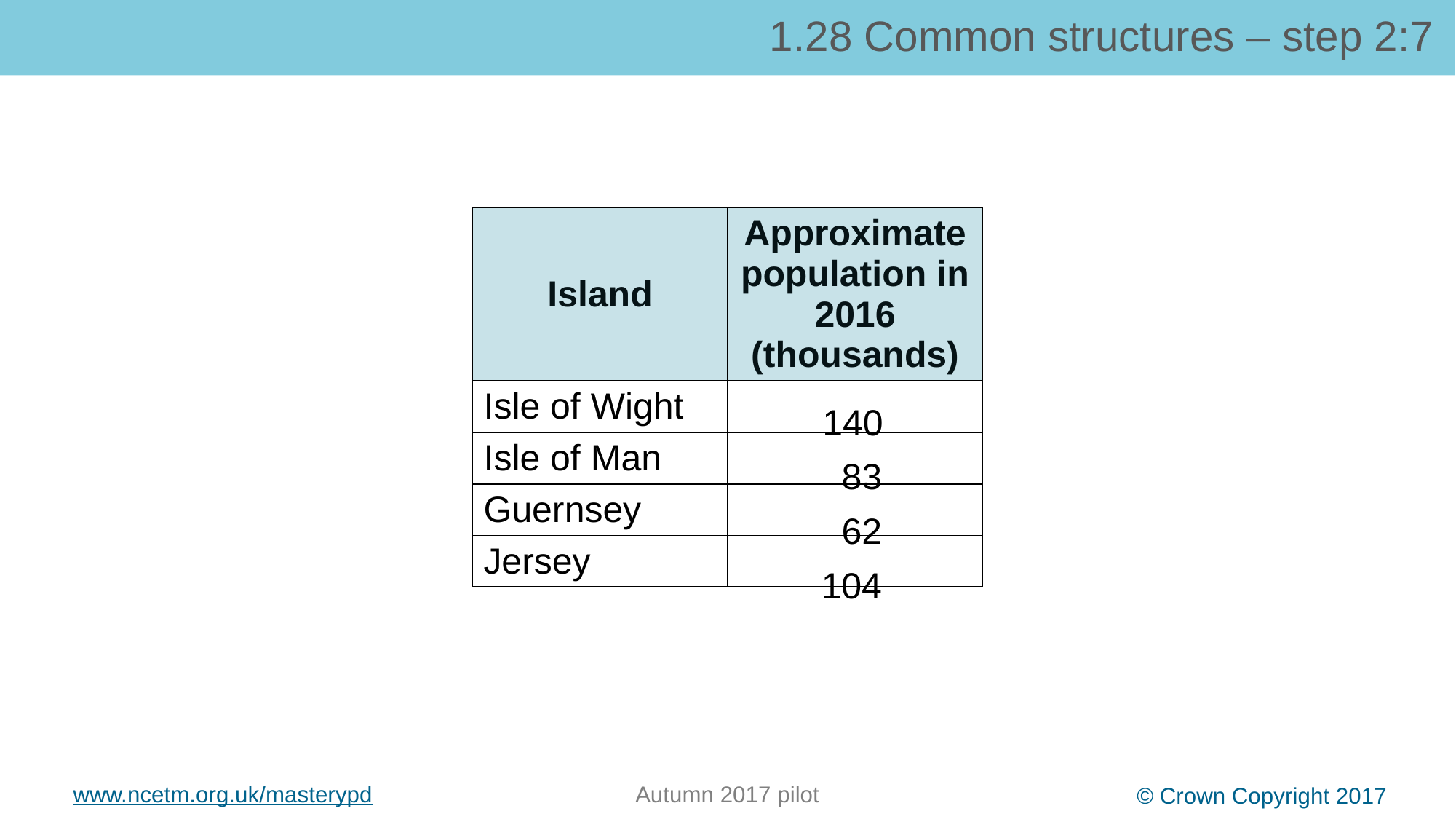

1.28 Common structures – step 2:7
| Island | Approximate population in 2016 (thousands) |
| --- | --- |
| Isle of Wight |  |
| Isle of Man |  |
| Guernsey |  |
| Jersey |  |
140
83
62
104